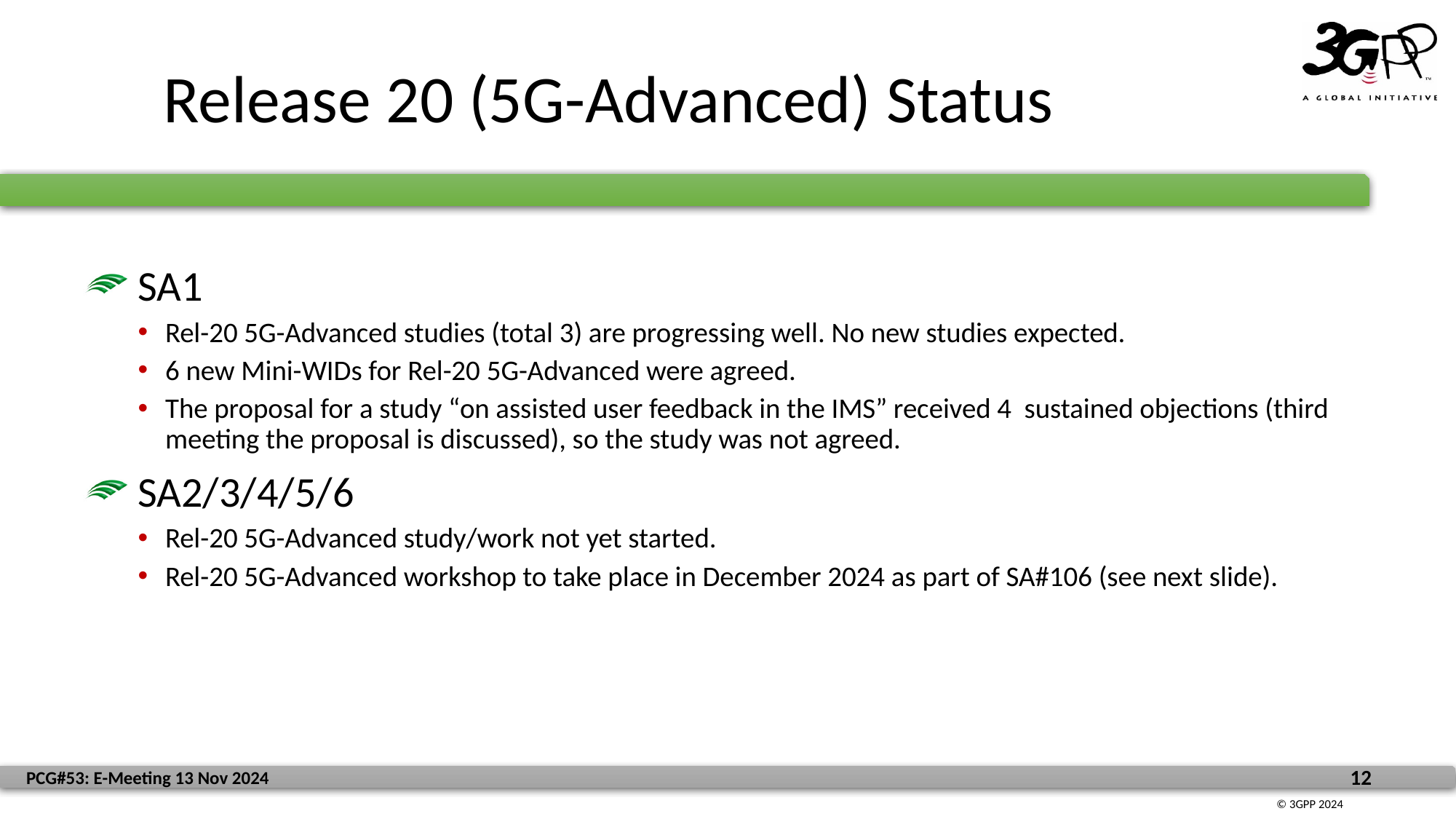

# Release 20 (5G-Advanced) Status
SA1
Rel-20 5G-Advanced studies (total 3) are progressing well. No new studies expected.
6 new Mini-WIDs for Rel-20 5G-Advanced were agreed.
The proposal for a study “on assisted user feedback in the IMS” received 4  sustained objections (third meeting the proposal is discussed), so the study was not agreed.
SA2/3/4/5/6
Rel-20 5G-Advanced study/work not yet started.
Rel-20 5G-Advanced workshop to take place in December 2024 as part of SA#106 (see next slide).